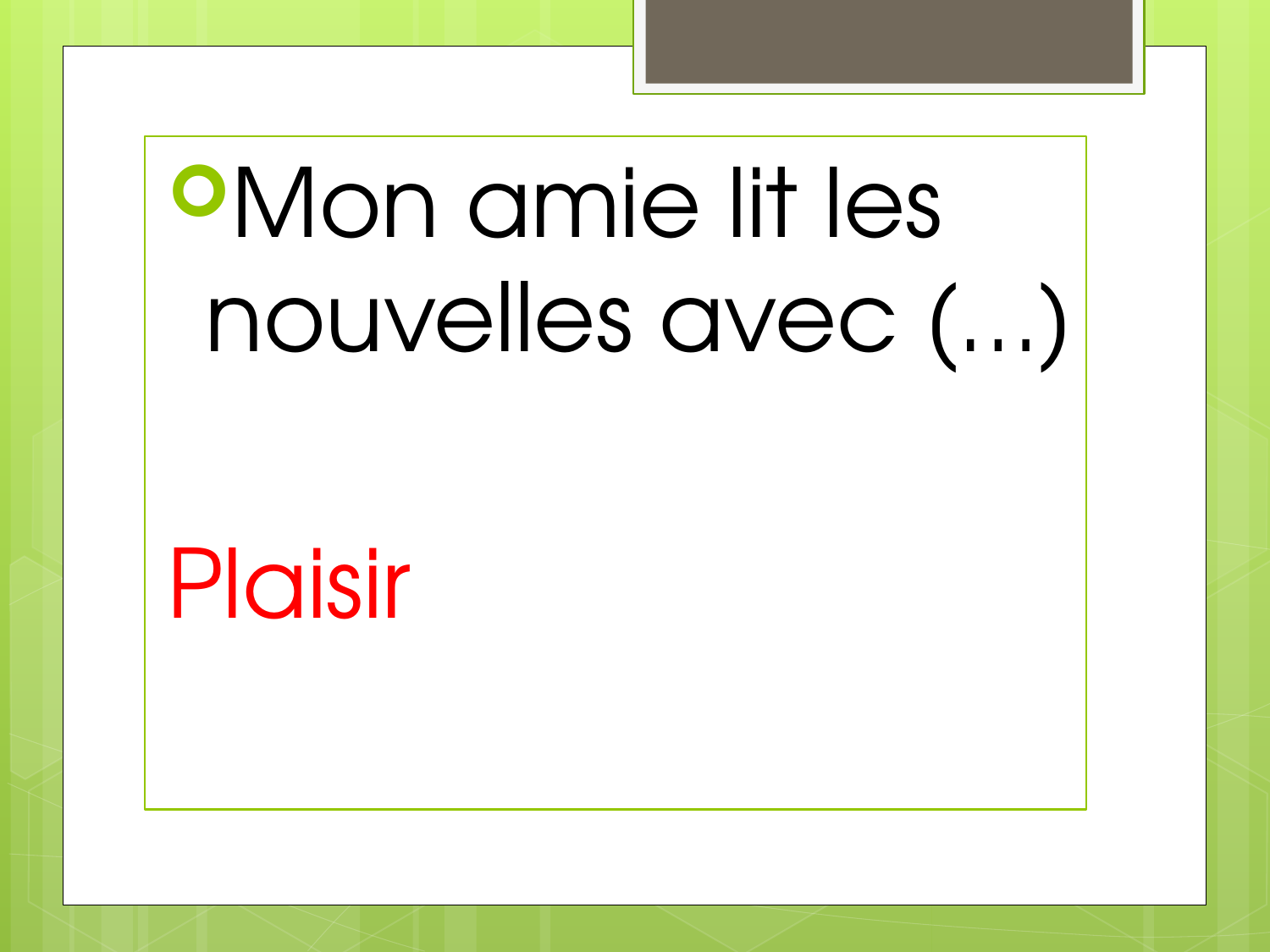

Mon amie lit les nouvelles avec (…)

Plaisir